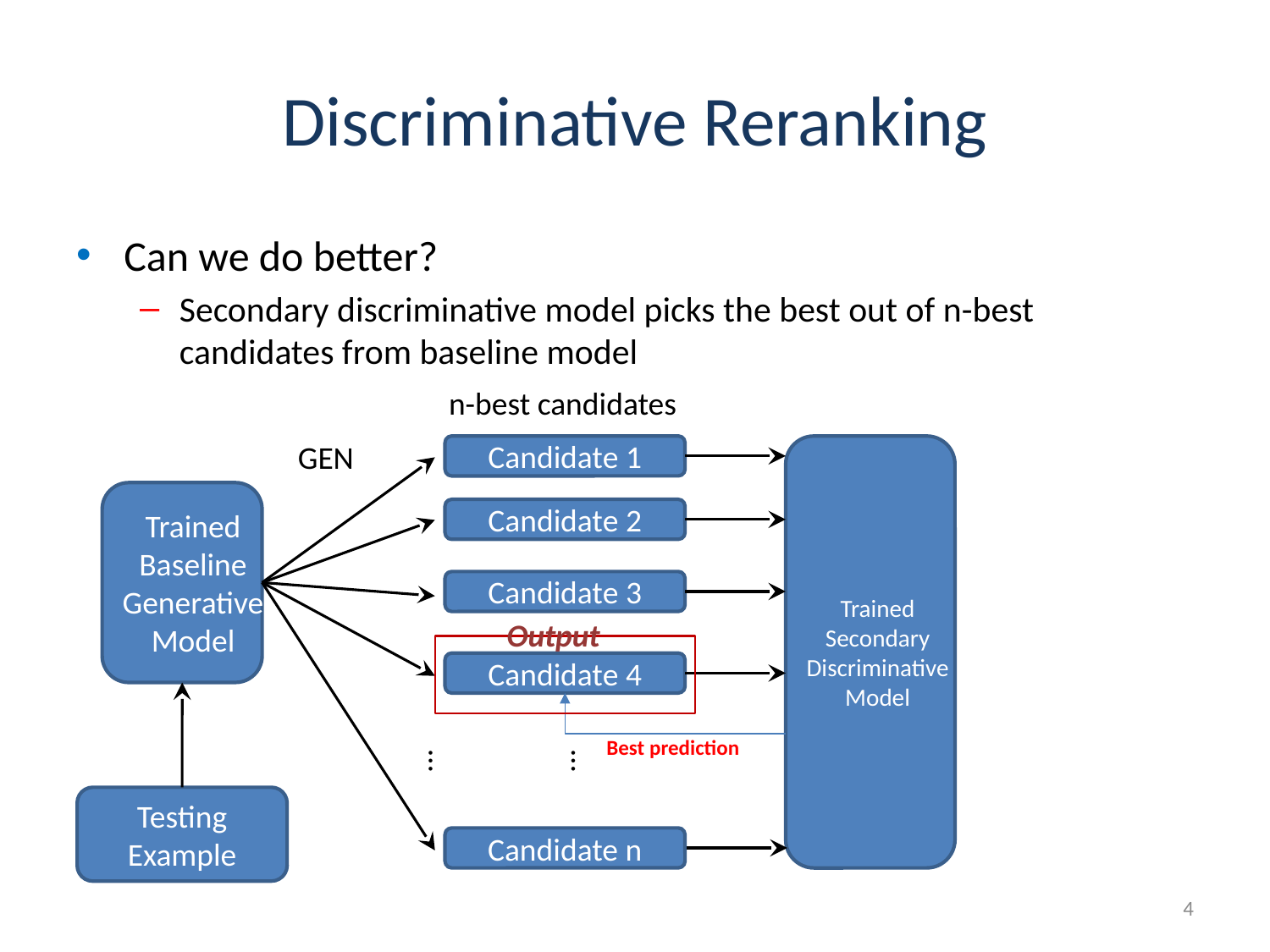

# Discriminative Reranking
Can we do better?
Secondary discriminative model picks the best out of n-best candidates from baseline model
n-best candidates
GEN
Candidate 1
Trained
Secondary
Discriminative
Model
Trained
Baseline
Generative
Model
Candidate 2
Candidate 3
Output

Candidate 4
Best prediction
…
…
Testing Example
Candidate n
4